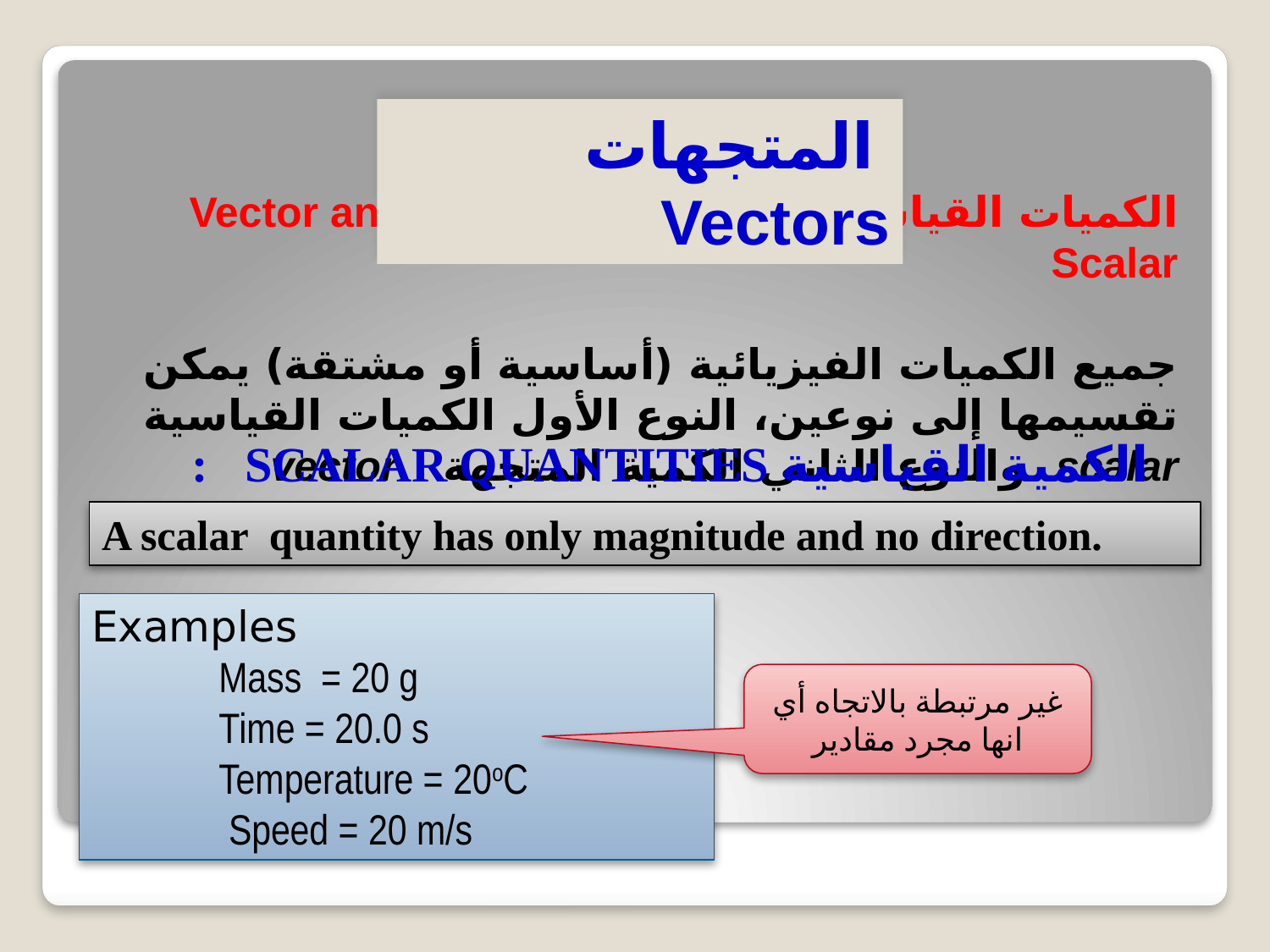

المتجهات Vectors
الكميات القياسية والكميات المتجهة   Vector and Scalar

جميع الكميات الفيزيائية (أساسية أو مشتقة) يمكن تقسيمها إلى نوعين، النوع الأول الكميات القياسية  scalar  والنوع الثاني الكمية المتجهة . vector
الكمية القياسية SCALAR QUANTITIES   :

A scalar  quantity has only magnitude and no direction.
Examples
	Mass  = 20 g
	Time = 20.0 s
	Temperature = 20oC
	 Speed = 20 m/s
غير مرتبطة بالاتجاه أي انها مجرد مقادير